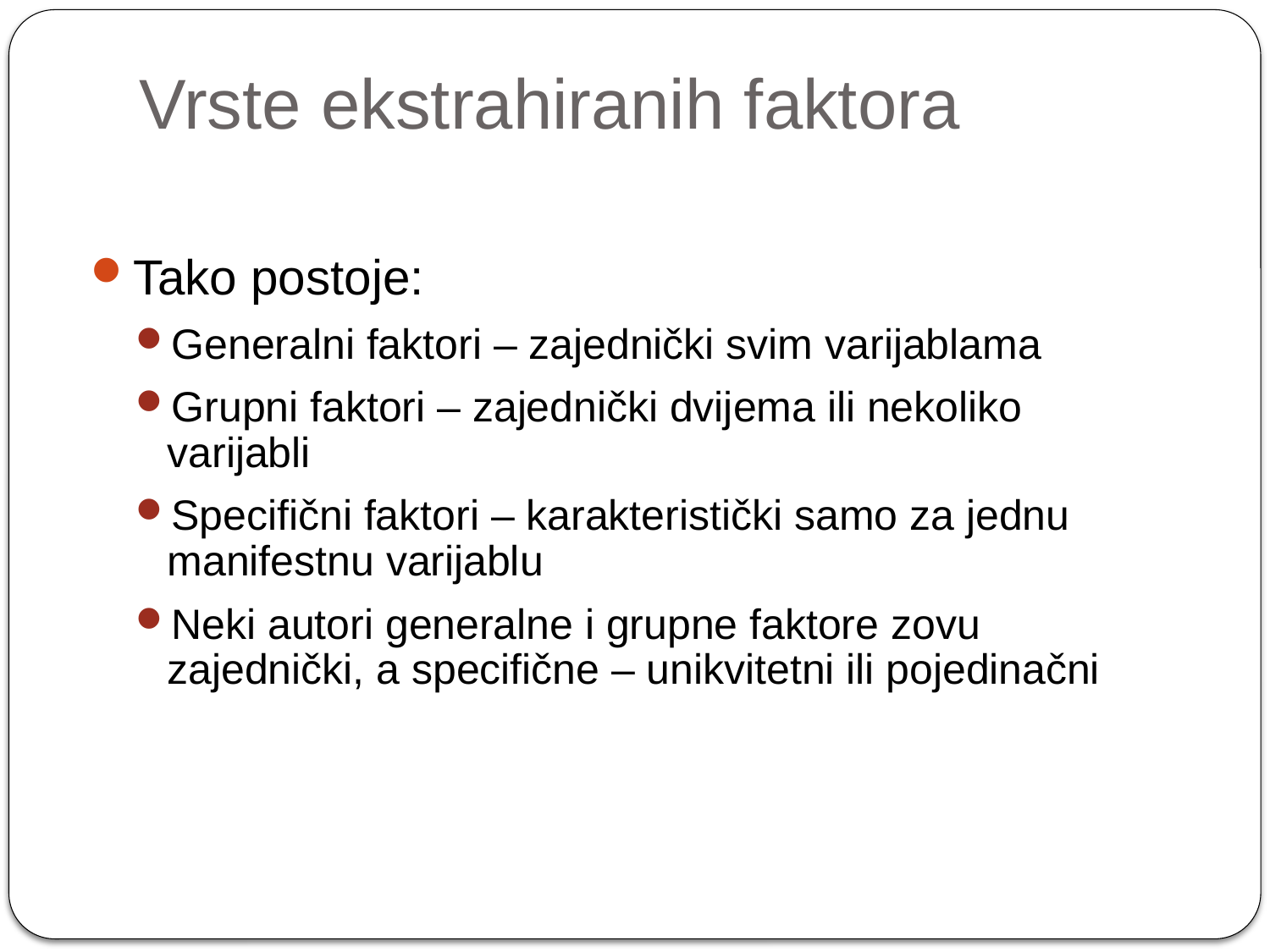

# Vrste ekstrahiranih faktora
Tako postoje:
Generalni faktori – zajednički svim varijablama
Grupni faktori – zajednički dvijema ili nekoliko varijabli
Specifični faktori – karakteristički samo za jednu manifestnu varijablu
Neki autori generalne i grupne faktore zovu zajednički, a specifične – unikvitetni ili pojedinačni